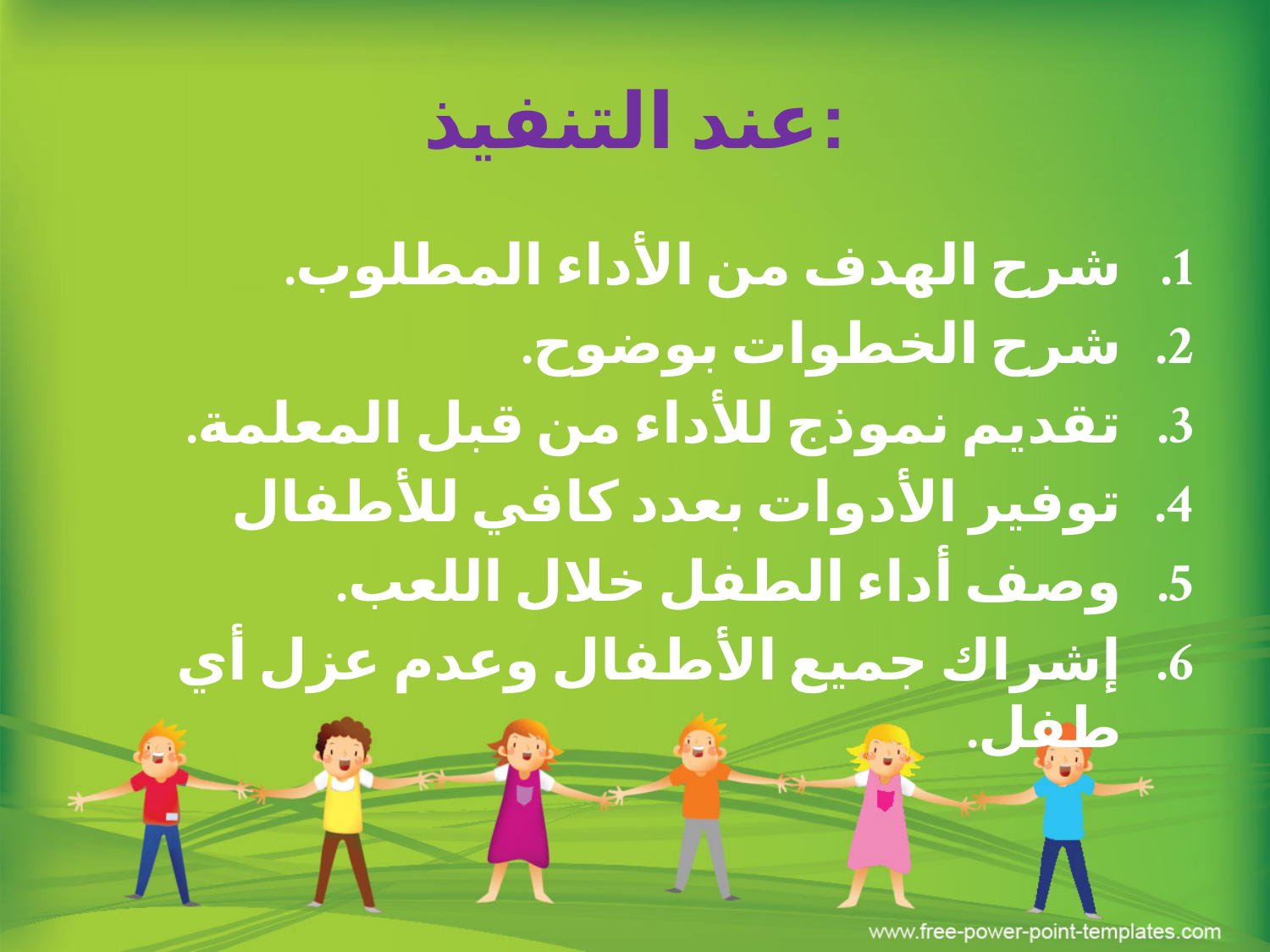

# عند التنفيذ:
شرح الهدف من الأداء المطلوب.
شرح الخطوات بوضوح.
تقديم نموذج للأداء من قبل المعلمة.
توفير الأدوات بعدد كافي للأطفال
وصف أداء الطفل خلال اللعب.
إشراك جميع الأطفال وعدم عزل أي طفل.